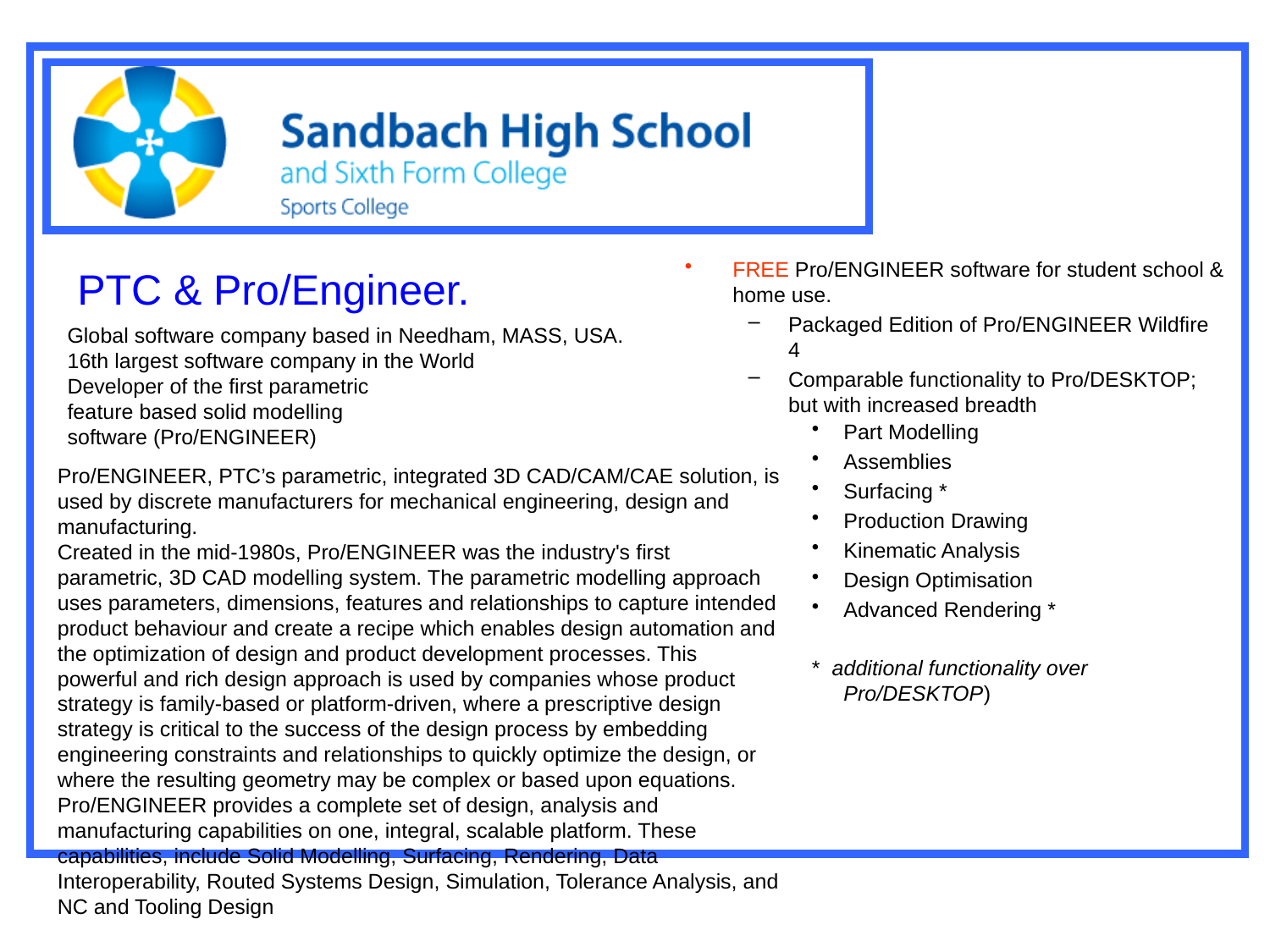

PTC & Pro/Engineer.
FREE Pro/ENGINEER software for student school & home use.
Packaged Edition of Pro/ENGINEER Wildfire 4
Comparable functionality to Pro/DESKTOP;
but with increased breadth
Part Modelling
Assemblies
Surfacing *
Production Drawing
Kinematic Analysis
Design Optimisation
Advanced Rendering *

*  additional functionality over Pro/DESKTOP)
Global software company based in Needham, MASS, USA.
16th largest software company in the World
Developer of the first parametric
feature based solid modelling
software (Pro/ENGINEER)
Pro/ENGINEER, PTC’s parametric, integrated 3D CAD/CAM/CAE solution, is used by discrete manufacturers for mechanical engineering, design and manufacturing.
Created in the mid-1980s, Pro/ENGINEER was the industry's first parametric, 3D CAD modelling system. The parametric modelling approach uses parameters, dimensions, features and relationships to capture intended product behaviour and create a recipe which enables design automation and the optimization of design and product development processes. This powerful and rich design approach is used by companies whose product strategy is family-based or platform-driven, where a prescriptive design strategy is critical to the success of the design process by embedding engineering constraints and relationships to quickly optimize the design, or where the resulting geometry may be complex or based upon equations. Pro/ENGINEER provides a complete set of design, analysis and manufacturing capabilities on one, integral, scalable platform. These capabilities, include Solid Modelling, Surfacing, Rendering, Data Interoperability, Routed Systems Design, Simulation, Tolerance Analysis, and NC and Tooling Design